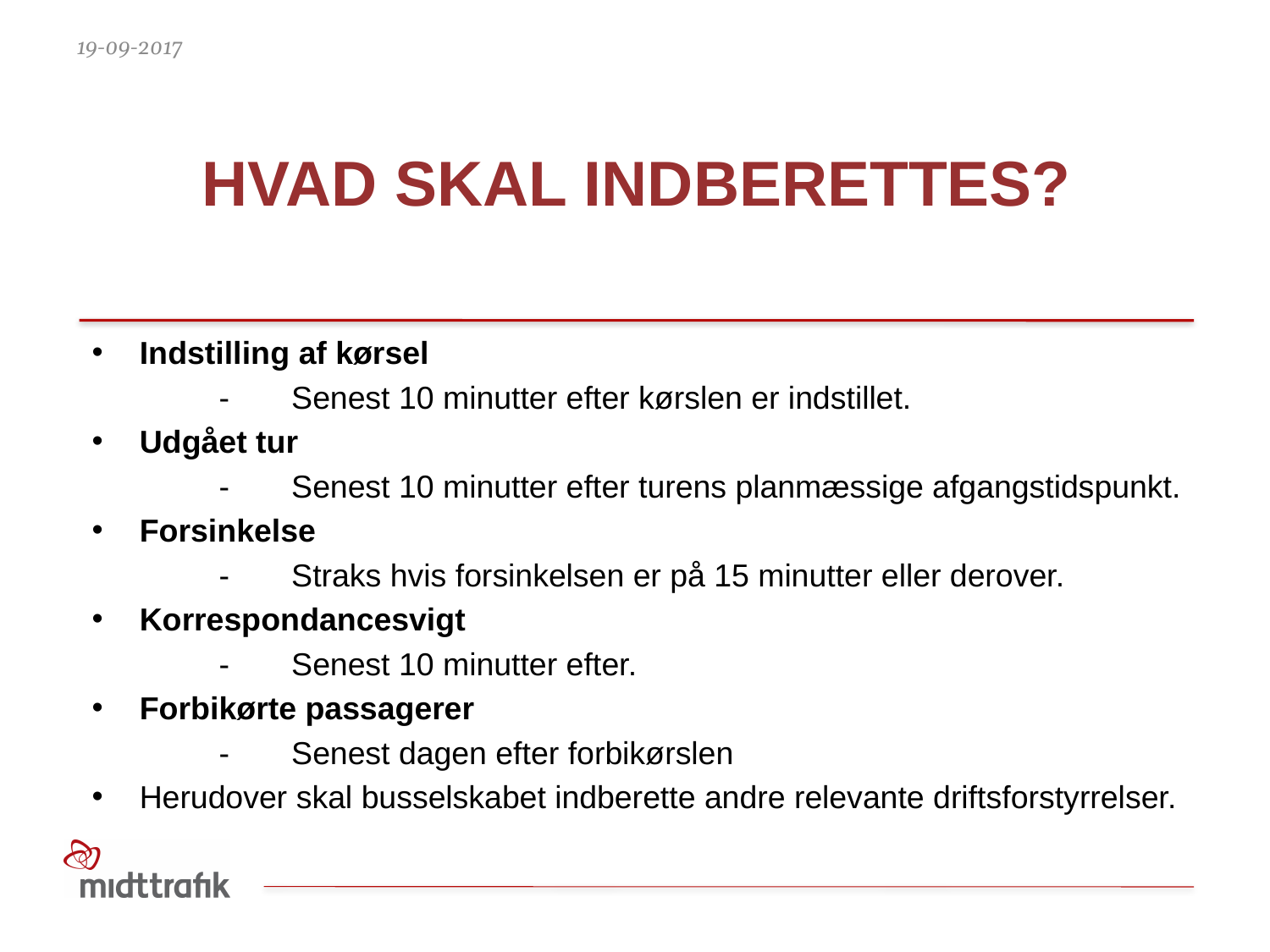

19-09-2017
# Hvad skal indberettes?
Indstilling af kørsel
	-       Senest 10 minutter efter kørslen er indstillet.
Udgået tur
	-       Senest 10 minutter efter turens planmæssige afgangstidspunkt.
Forsinkelse
	-       Straks hvis forsinkelsen er på 15 minutter eller derover.
Korrespondancesvigt
	-       Senest 10 minutter efter.
Forbikørte passagerer
	-       Senest dagen efter forbikørslen
Herudover skal busselskabet indberette andre relevante driftsforstyrrelser.